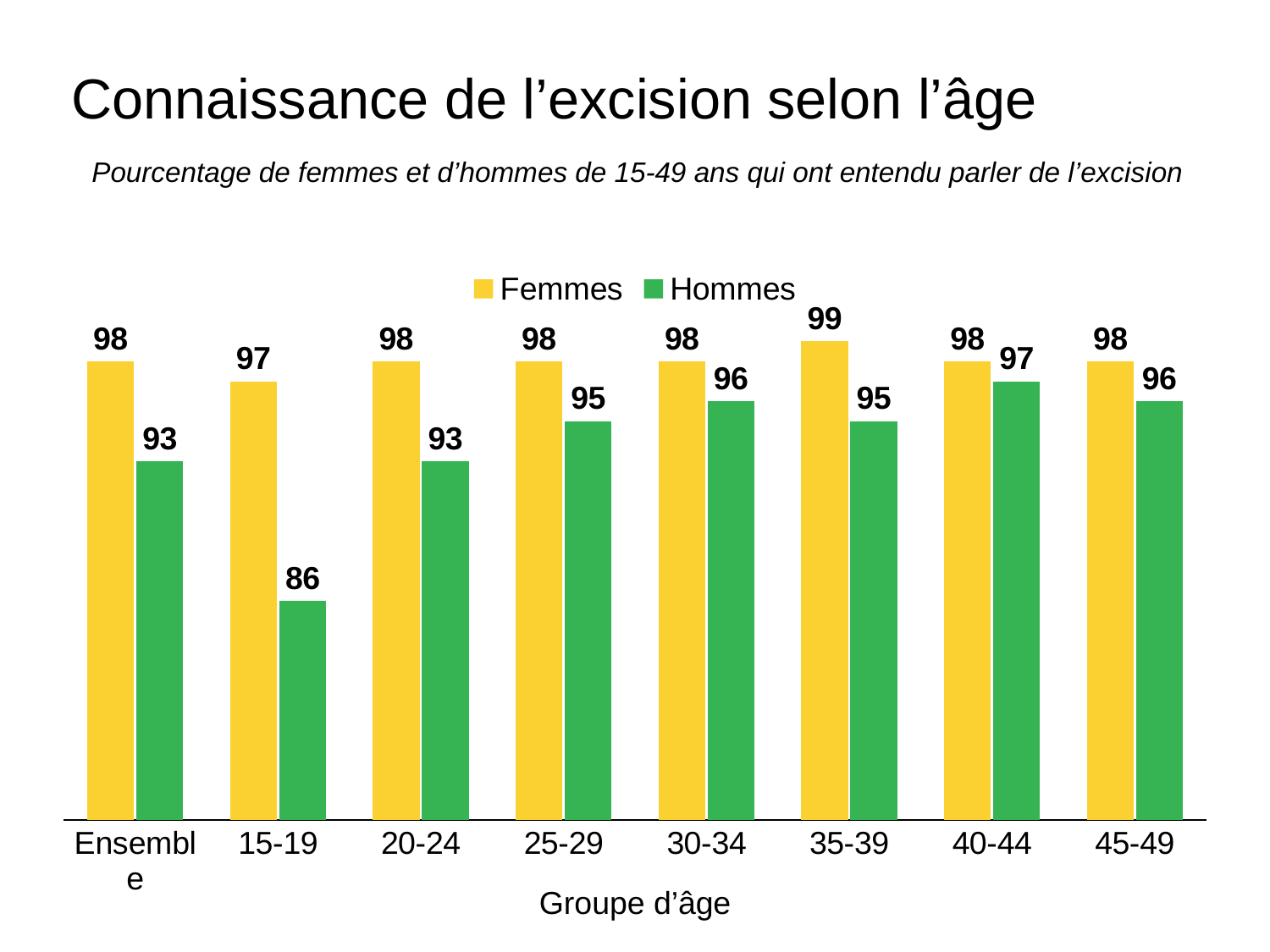

# Connaissance de l’excision selon l’âge
 Pourcentage de femmes et d’hommes de 15-49 ans qui ont entendu parler de l’excision

### Chart

| Category | Femmes | Hommes |
|---|---|---|
| Ensemble | 98.0 | 93.0 |
| 15-19 | 97.0 | 86.0 |
| 20-24 | 98.0 | 93.0 |
| 25-29 | 98.0 | 95.0 |
| 30-34 | 98.0 | 96.0 |
| 35-39 | 99.0 | 95.0 |
| 40-44 | 98.0 | 97.0 |
| 45-49 | 98.0 | 96.0 |
Groupe d’âge